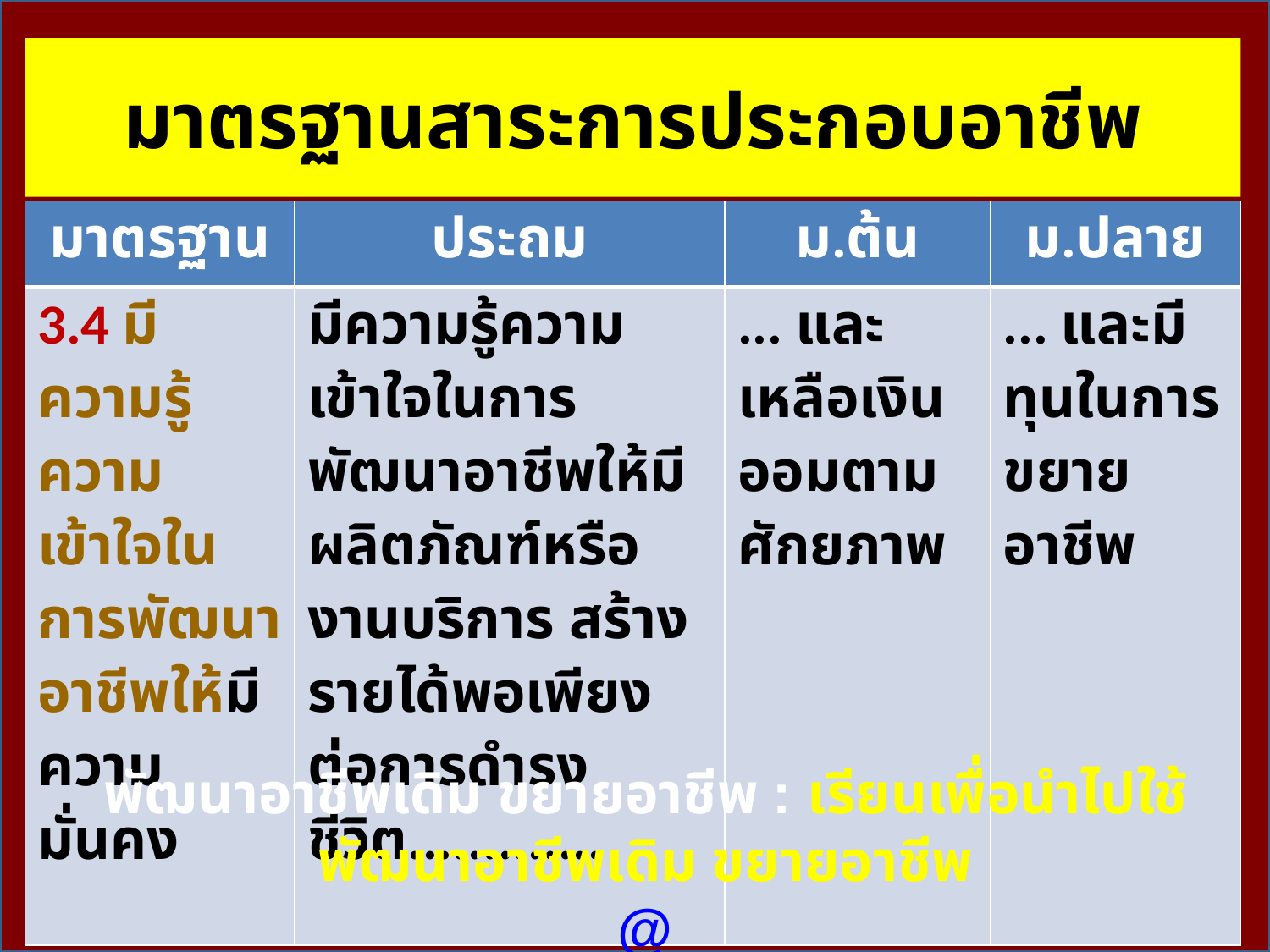

มาตรฐานสาระการประกอบอาชีพ
| มาตรฐาน | ประถม | ม.ต้น | ม.ปลาย |
| --- | --- | --- | --- |
| 3.4 มีความรู้ความเข้าใจในการพัฒนาอาชีพให้มีความมั่นคง | มีความรู้ความเข้าใจในการพัฒนาอาชีพให้มีผลิตภัณฑ์หรืองานบริการ สร้างรายได้พอเพียงต่อการดำรงชีวิต............. | ... และเหลือเงินออมตามศักยภาพ | ... และมีทุนในการขยายอาชีพ |
พัฒนาอาชีพเดิม ขยายอาชีพ : เรียนเพื่อนำไปใช้พัฒนาอาชีพเดิม ขยายอาชีพ
@
สุธี  วรประดิษฐ  7/2016